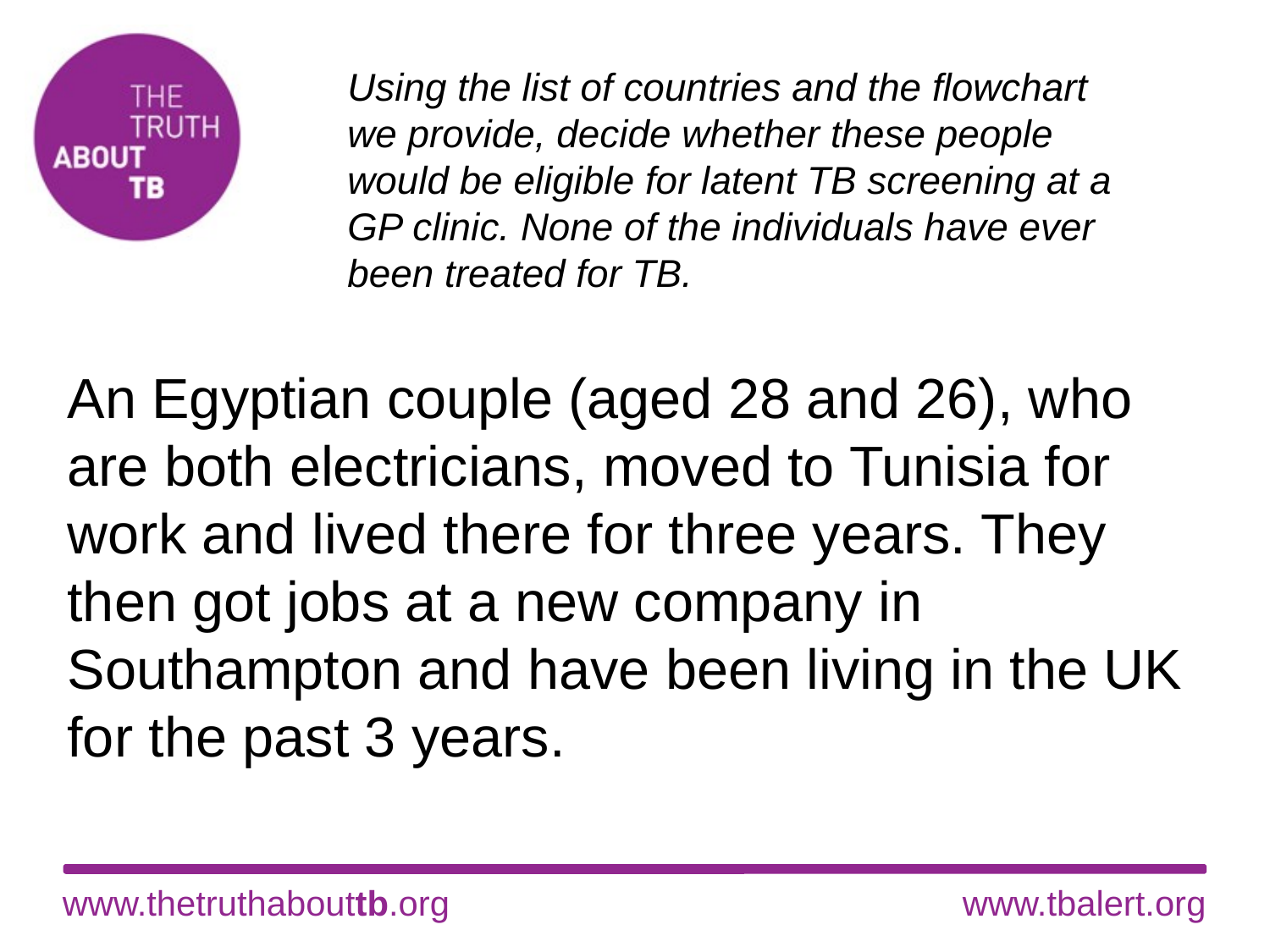

Using the list of countries and the flowchart we provide, decide whether these people would be eligible for latent TB screening at a GP clinic. None of the individuals have ever been treated for TB.
An Egyptian couple (aged 28 and 26), who are both electricians, moved to Tunisia for work and lived there for three years. They then got jobs at a new company in Southampton and have been living in the UK for the past 3 years.